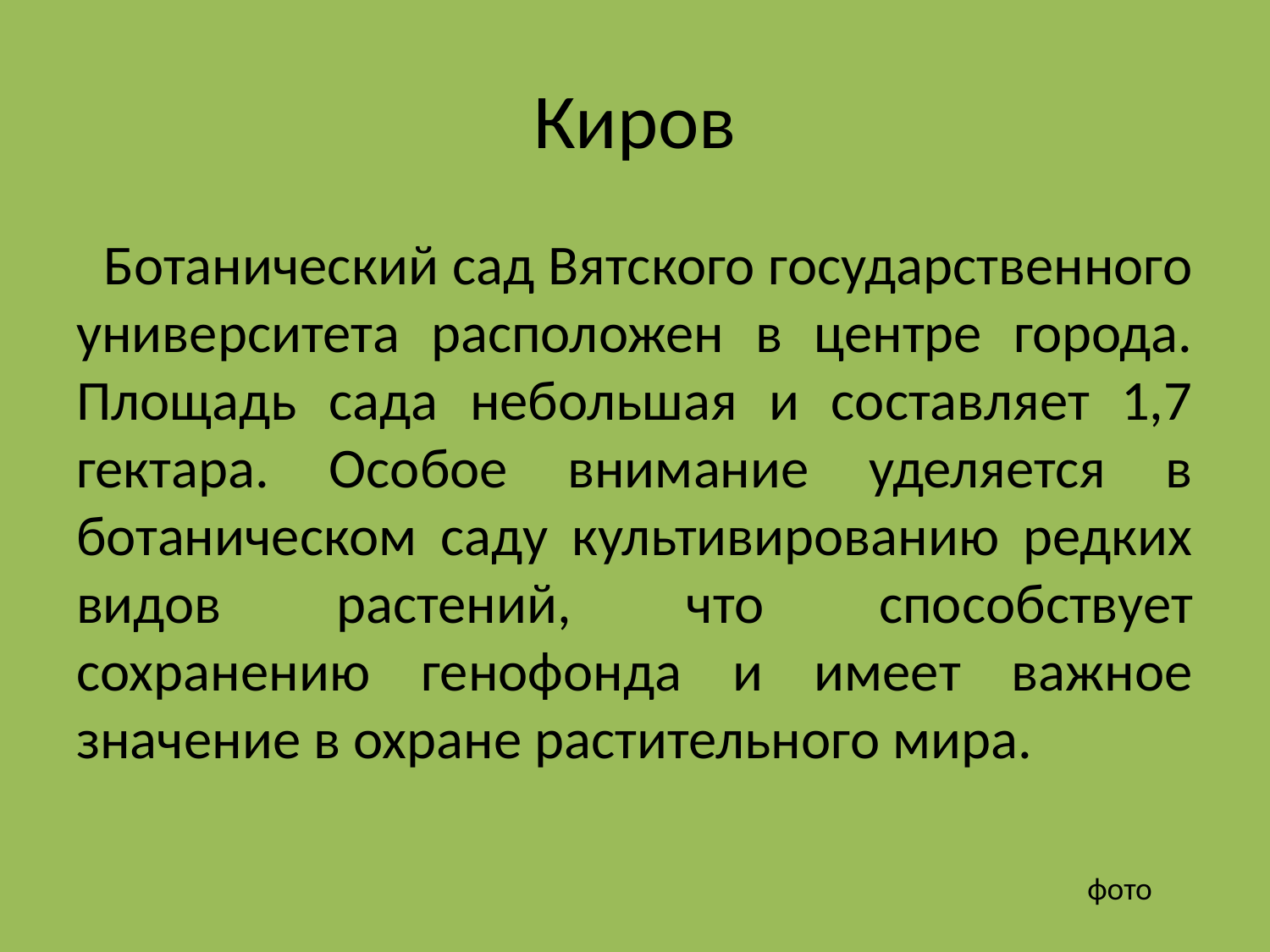

# Киров
  Ботанический сад Вятского государственного университета расположен в центре города. Площадь сада небольшая и составляет 1,7 гектара. Особое внимание уделяется в ботаническом саду культивированию редких видов растений, что способствует сохранению генофонда и имеет важное значение в охране растительного мира.
фото